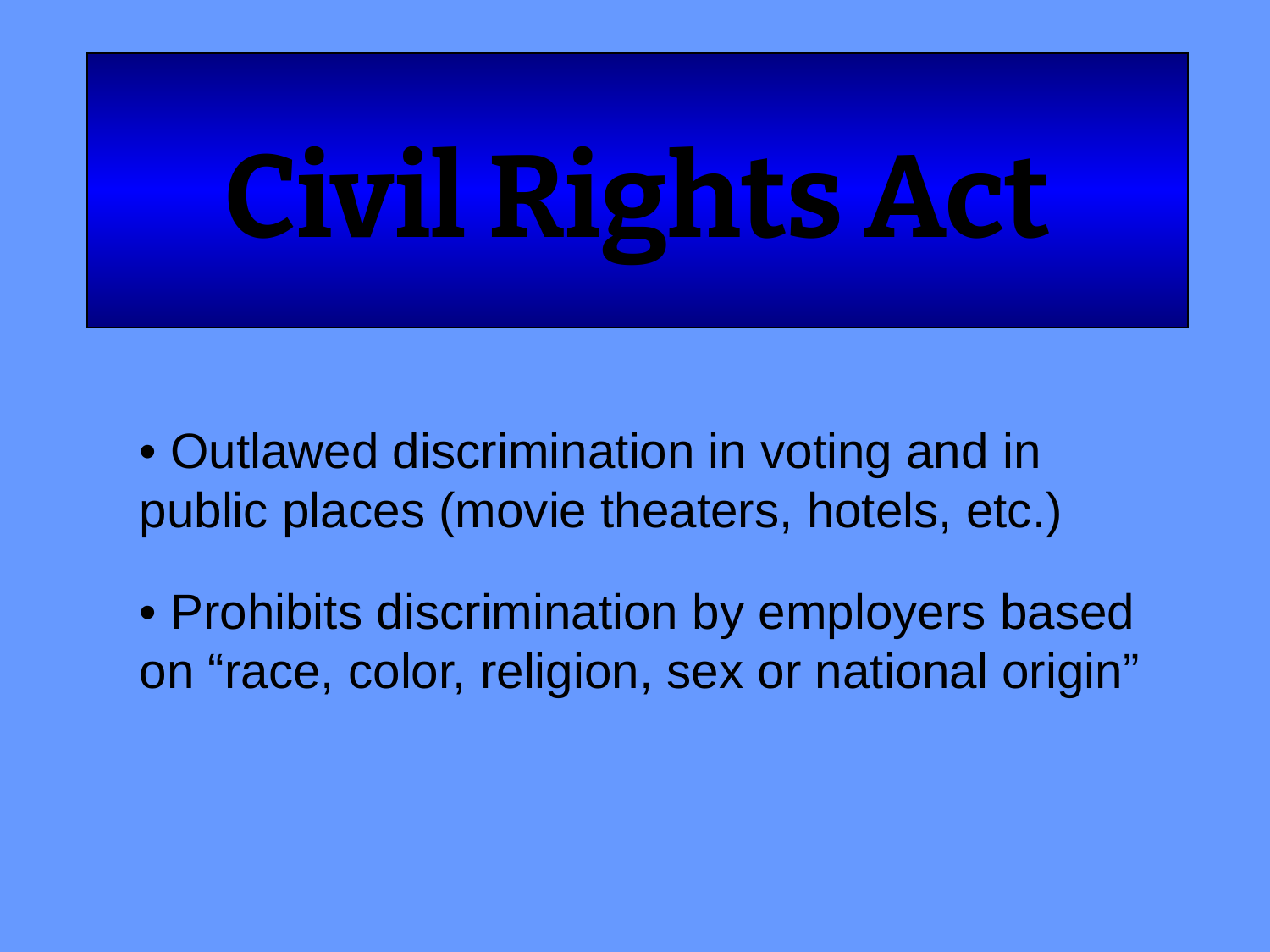

Civil Rights Act
• Outlawed discrimination in voting and in public places (movie theaters, hotels, etc.)

• Prohibits discrimination by employers based on “race, color, religion, sex or national origin”